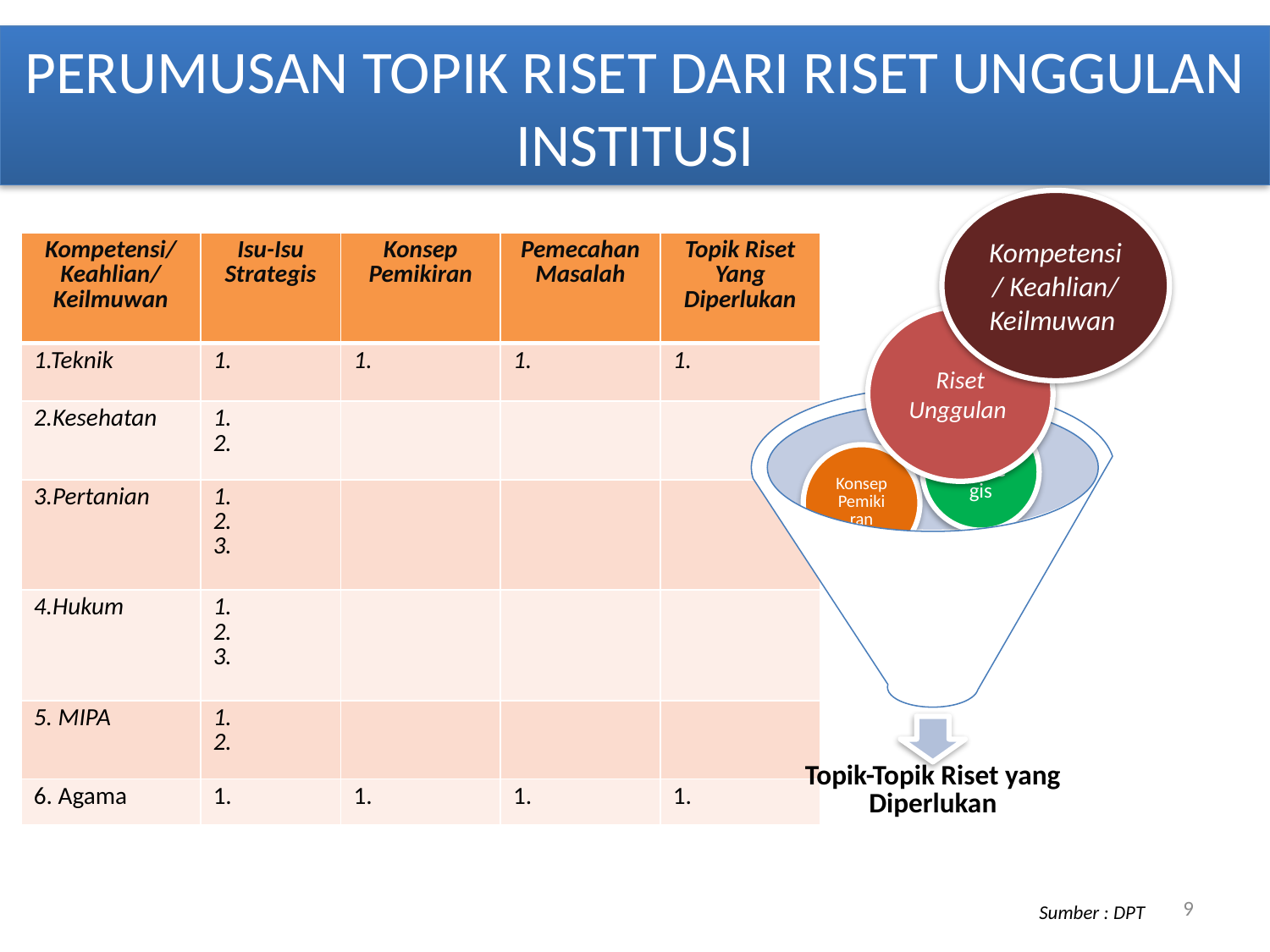

# PERUMUSAN TOPIK RISET DARI RISET UNGGULAN INSTITUSI
Kompetensi/ Keahlian/ Keilmuwan
| Kompetensi/ Keahlian/ Keilmuwan | Isu-Isu Strategis | Konsep Pemikiran | Pemecahan Masalah | Topik Riset Yang Diperlukan |
| --- | --- | --- | --- | --- |
| 1.Teknik | 1. | 1. | 1. | 1. |
| 2.Kesehatan | 1. 2. |  |  |  |
| 3.Pertanian | 1. 2. 3. |  |  |  |
| 4.Hukum | 1. 2. 3. |  |  |  |
| 5. MIPA | 1. 2. |  |  |  |
| 6. Agama | 1. | 1. | 1. | 1. |
Riset Unggulan
Isu Strategis
Konsep Pemikiran
Pemecahan Masalah
Topik-Topik Riset yang Diperlukan
9
Sumber : DPT